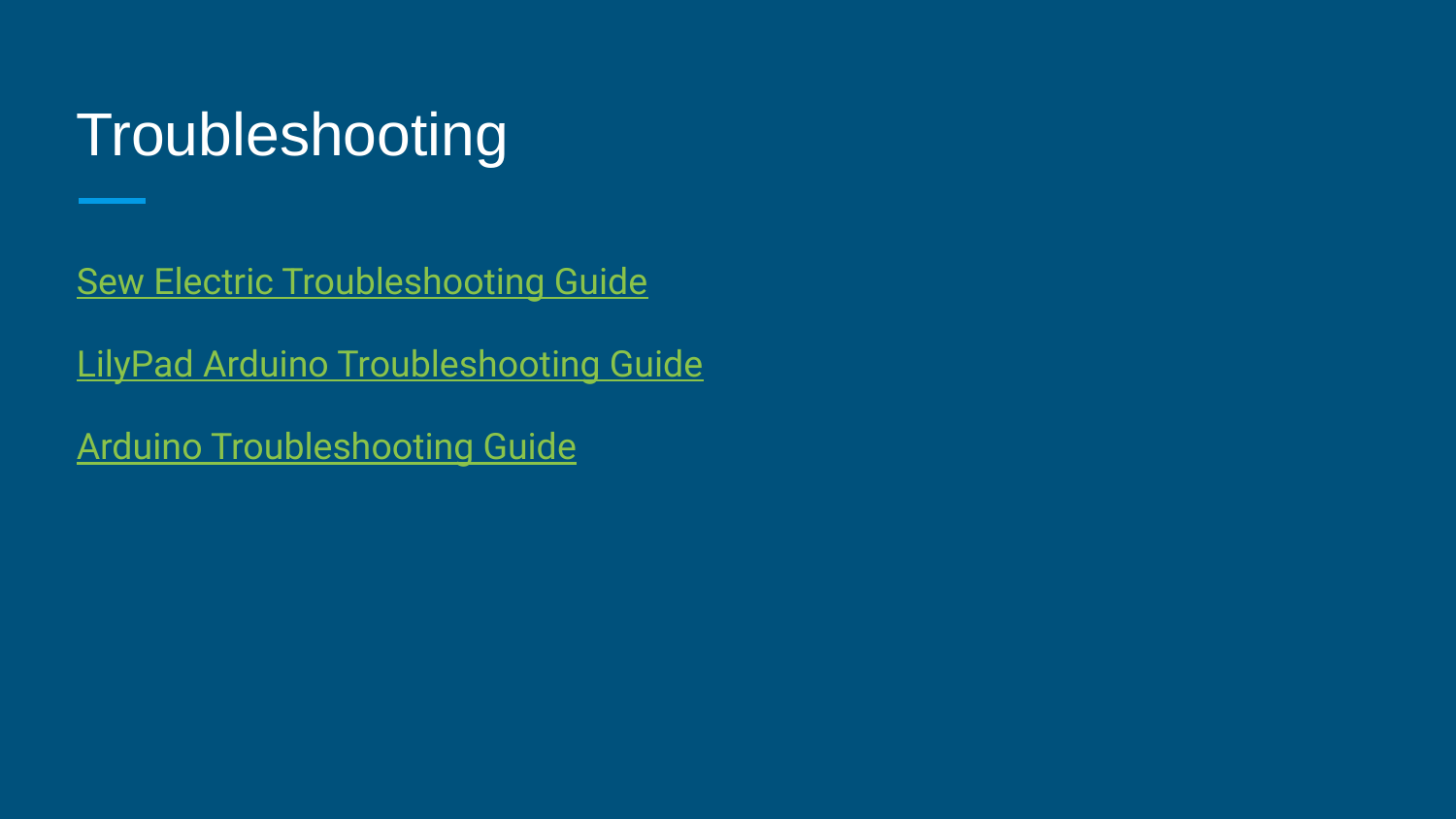

# Troubleshooting
Sew Electric Troubleshooting Guide
LilyPad Arduino Troubleshooting Guide
Arduino Troubleshooting Guide